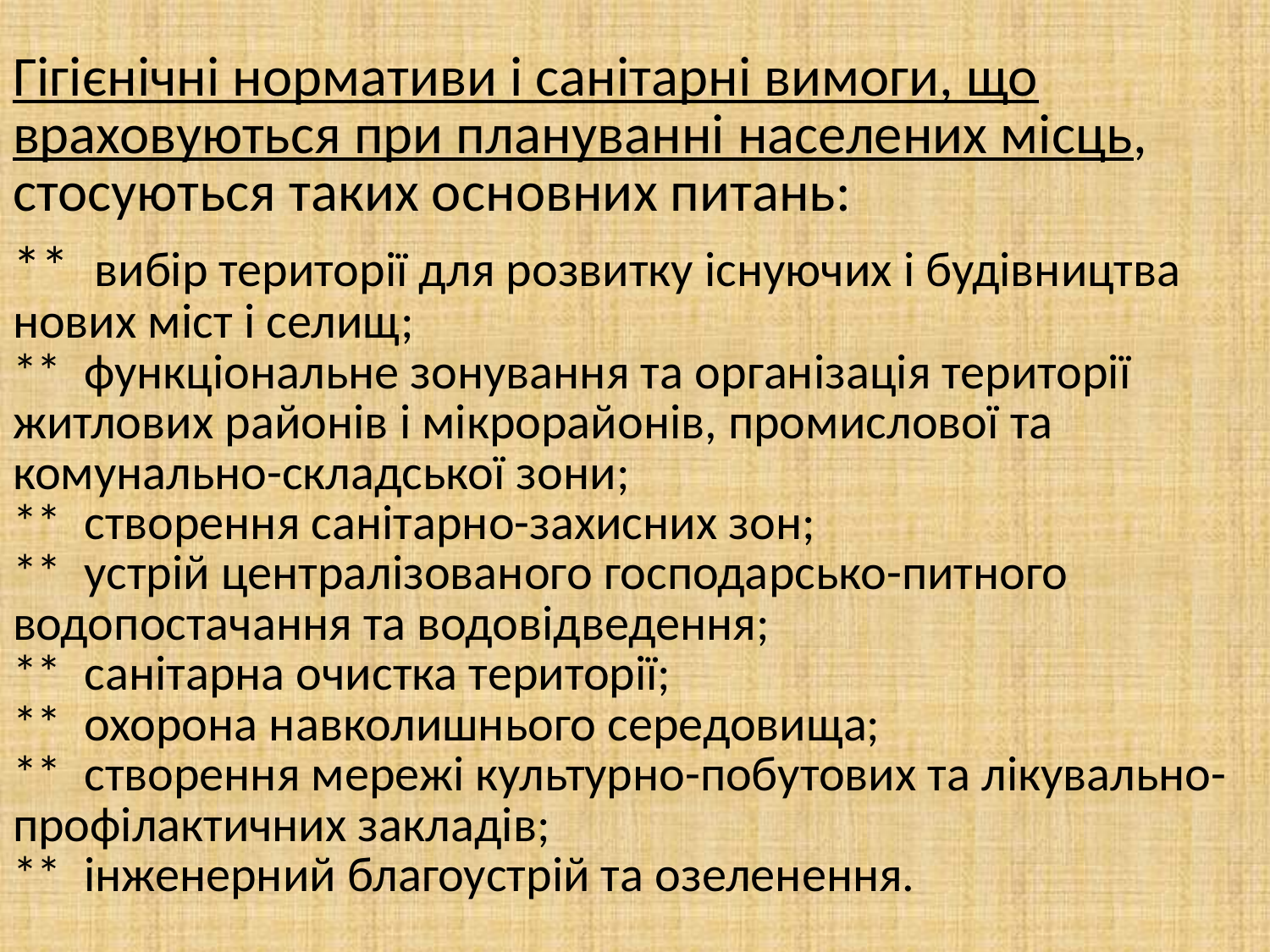

Гігієнічні нормативи і санітарні вимоги, що враховуються при плануванні населених місць, стосуються таких основних питань:
**  вибір території для розвитку існуючих і будівництва нових міст і селищ;
**  функціональне зонування та організація території житлових районів і мікрорайонів, промислової та комунально-складської зони;
**  створення санітарно-захисних зон;
**  устрій централізованого господарсько-питного водопостачання та водовідведення;
**  санітарна очистка території;
**  охорона навколишнього середовища;
**  створення мережі культурно-побутових та лікувально-профілактичних закладів;
**  інженерний благоустрій та озеленення.